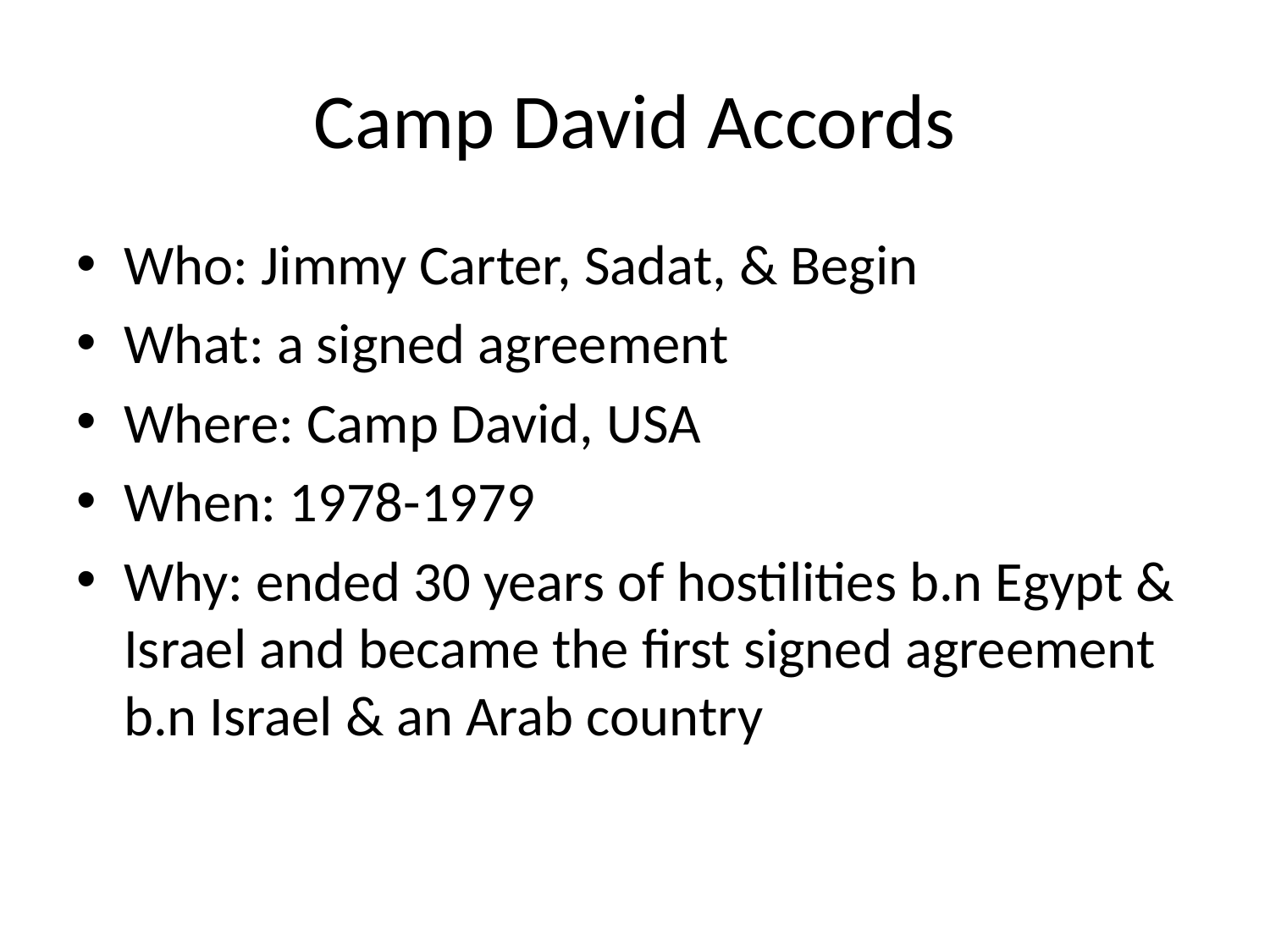

# Camp David Accords
Who: Jimmy Carter, Sadat, & Begin
What: a signed agreement
Where: Camp David, USA
When: 1978-1979
Why: ended 30 years of hostilities b.n Egypt & Israel and became the first signed agreement b.n Israel & an Arab country